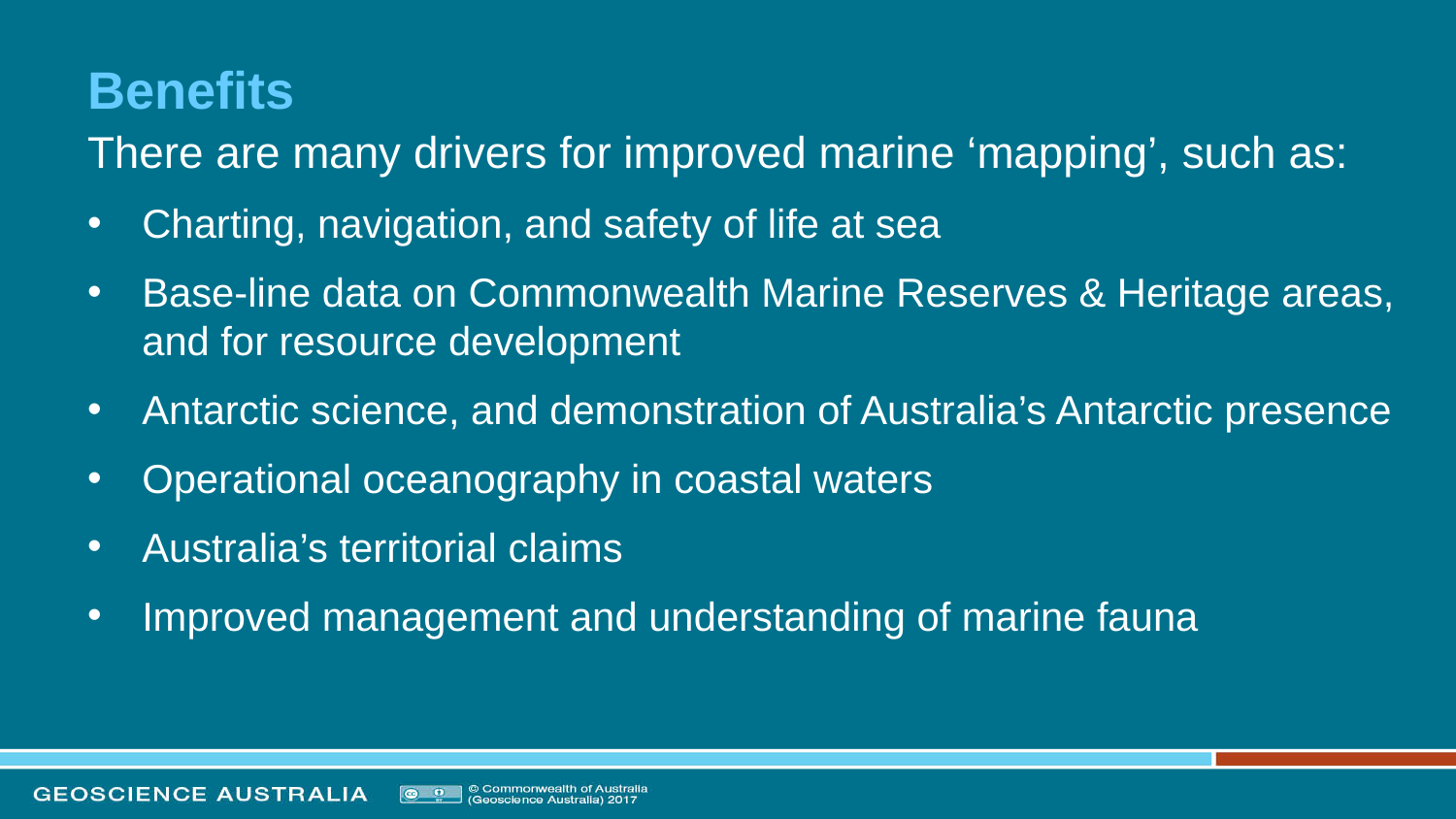

# Benefits
There are many drivers for improved marine ‘mapping’, such as:
Charting, navigation, and safety of life at sea
Base-line data on Commonwealth Marine Reserves & Heritage areas, and for resource development
Antarctic science, and demonstration of Australia’s Antarctic presence
Operational oceanography in coastal waters
Australia’s territorial claims
Improved management and understanding of marine fauna